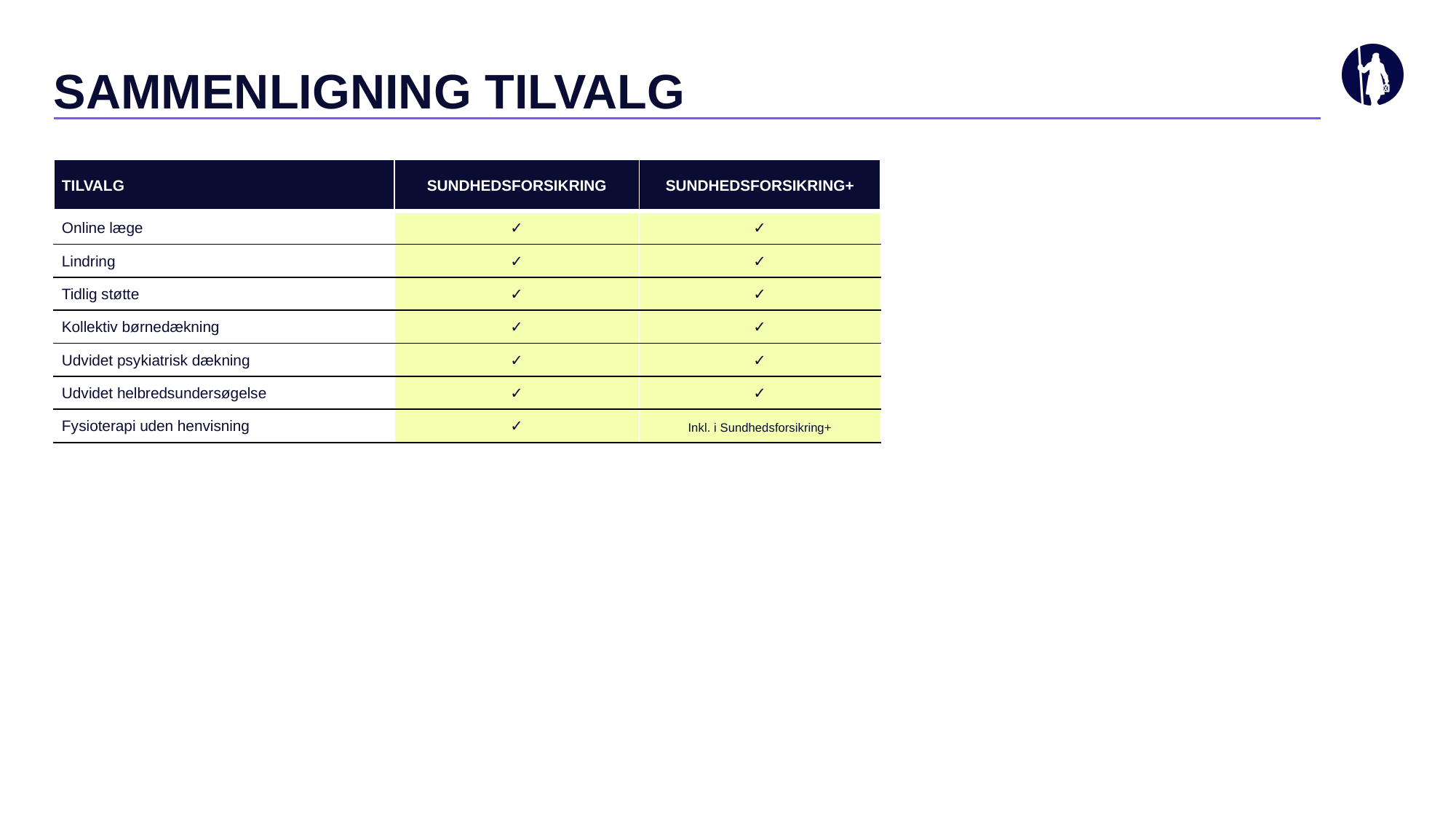

# SAMMENLIGNING TILVALG
| TILVALG | SUNDHEDSFORSIKRING | SUNDHEDSFORSIKRING+ |
| --- | --- | --- |
| Online læge | ✓ | ✓ |
| Lindring | ✓ | ✓ |
| Tidlig støtte | ✓ | ✓ |
| Kollektiv børnedækning | ✓ | ✓ |
| Udvidet psykiatrisk dækning | ✓ | ✓ |
| Udvidet helbredsundersøgelse | ✓ | ✓ |
| Fysioterapi uden henvisning | ✓ | Inkl. i Sundhedsforsikring+ |